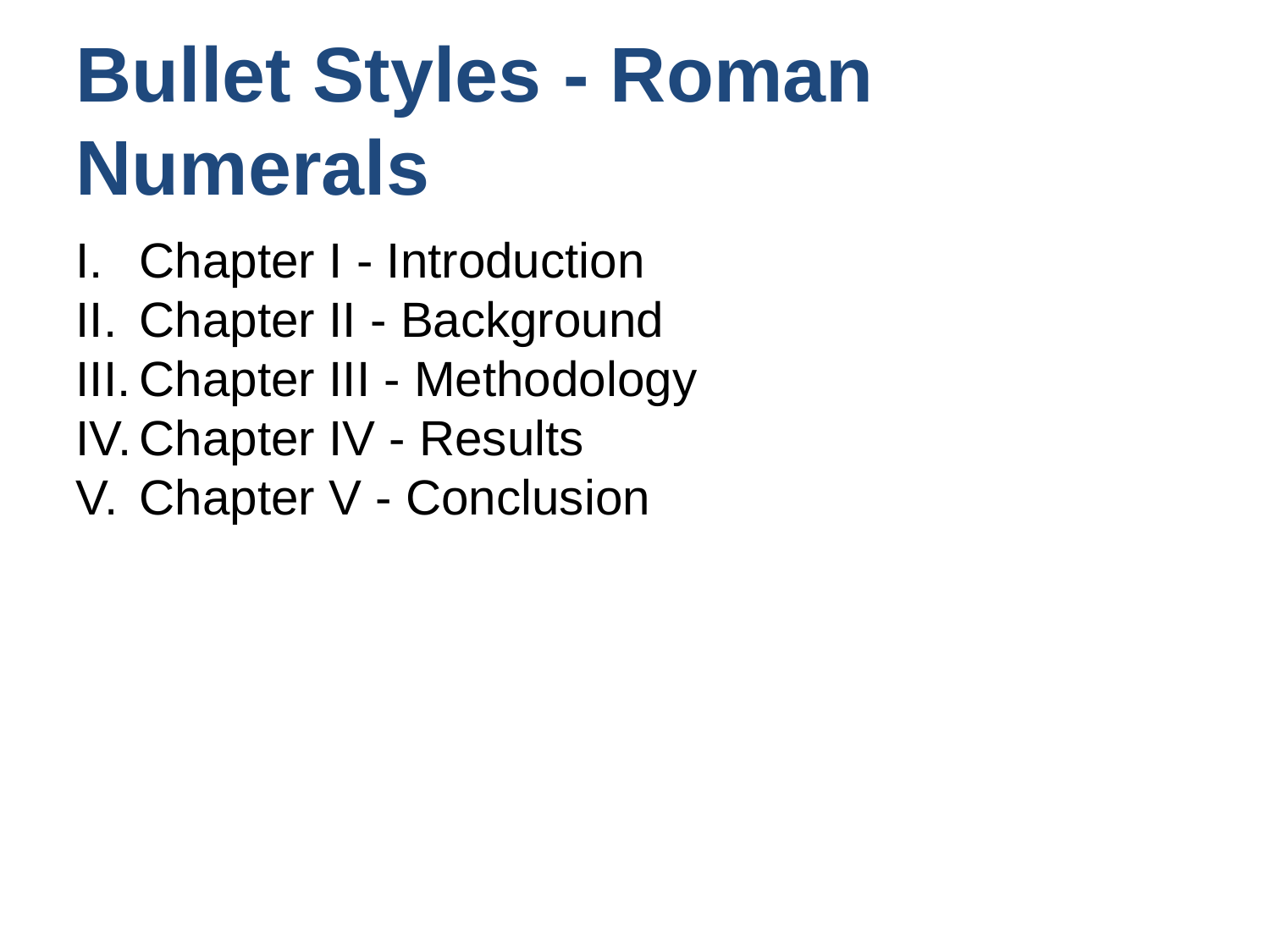

Bullet Styles - Roman Numerals
Chapter I - Introduction
Chapter II - Background
Chapter III - Methodology
Chapter IV - Results
Chapter V - Conclusion